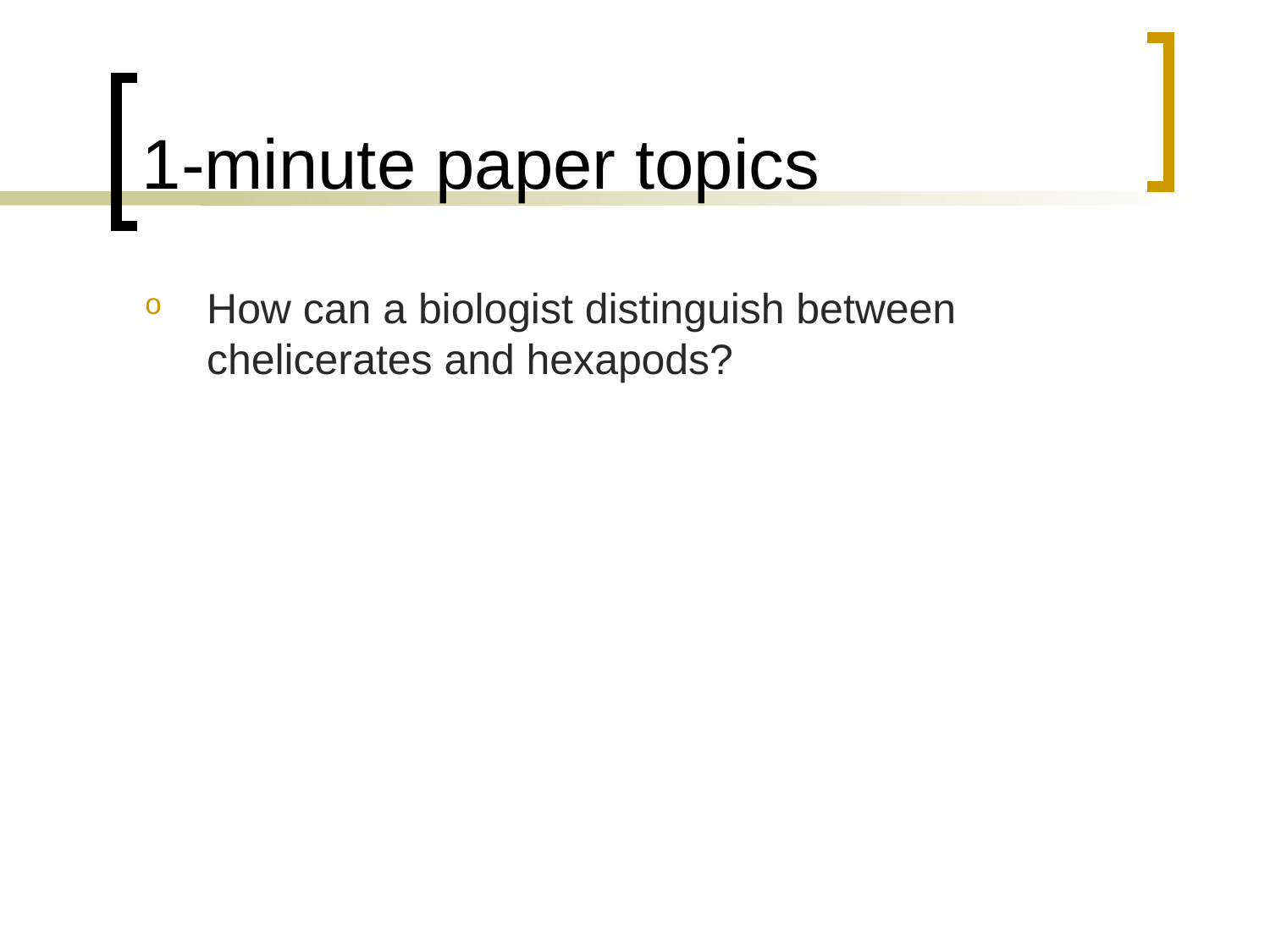

# 1-minute paper topics
How can a biologist distinguish between chelicerates and hexapods?